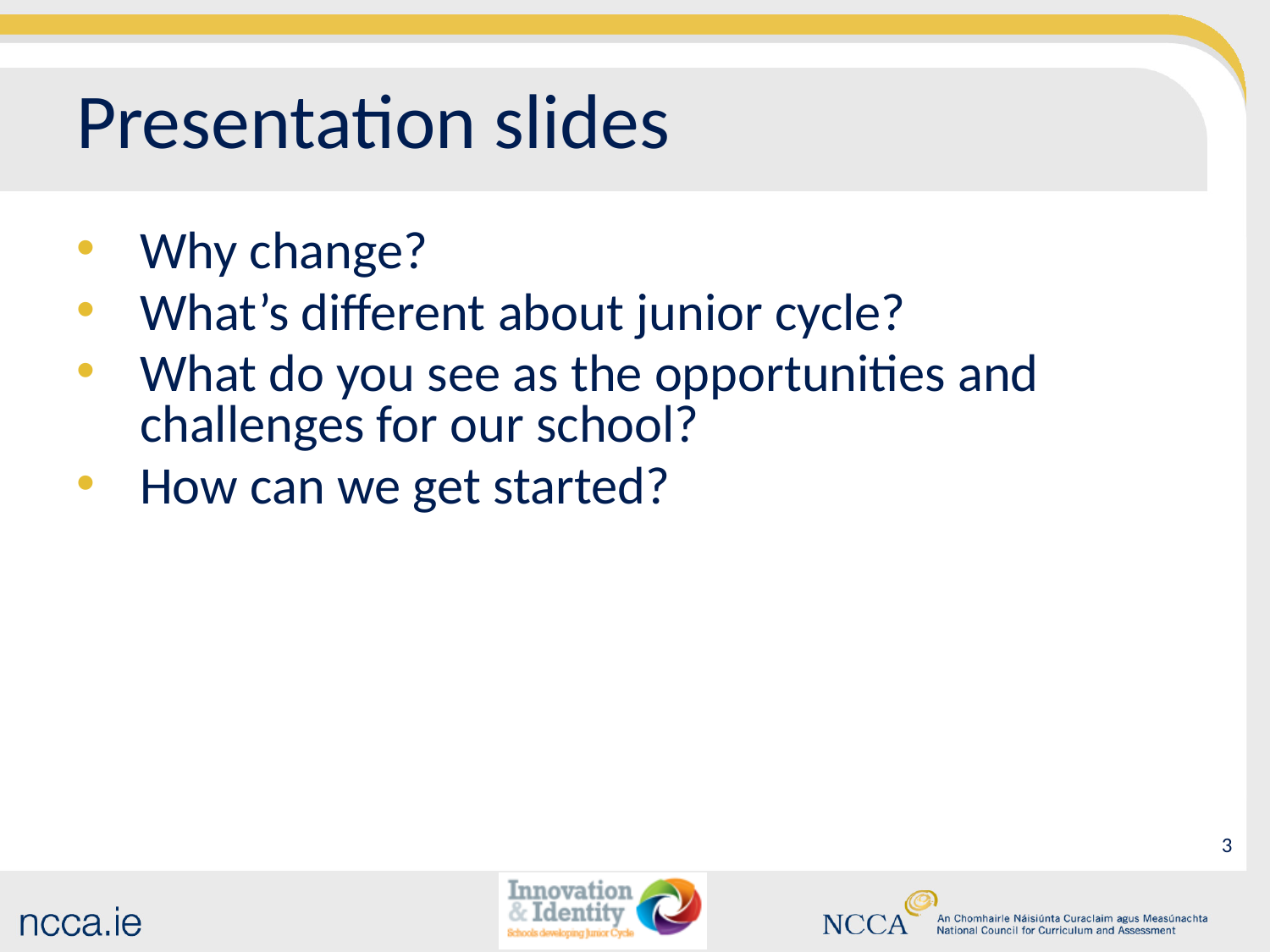

# Presentation slides
Why change?
What’s different about junior cycle?
What do you see as the opportunities and challenges for our school?
How can we get started?

3